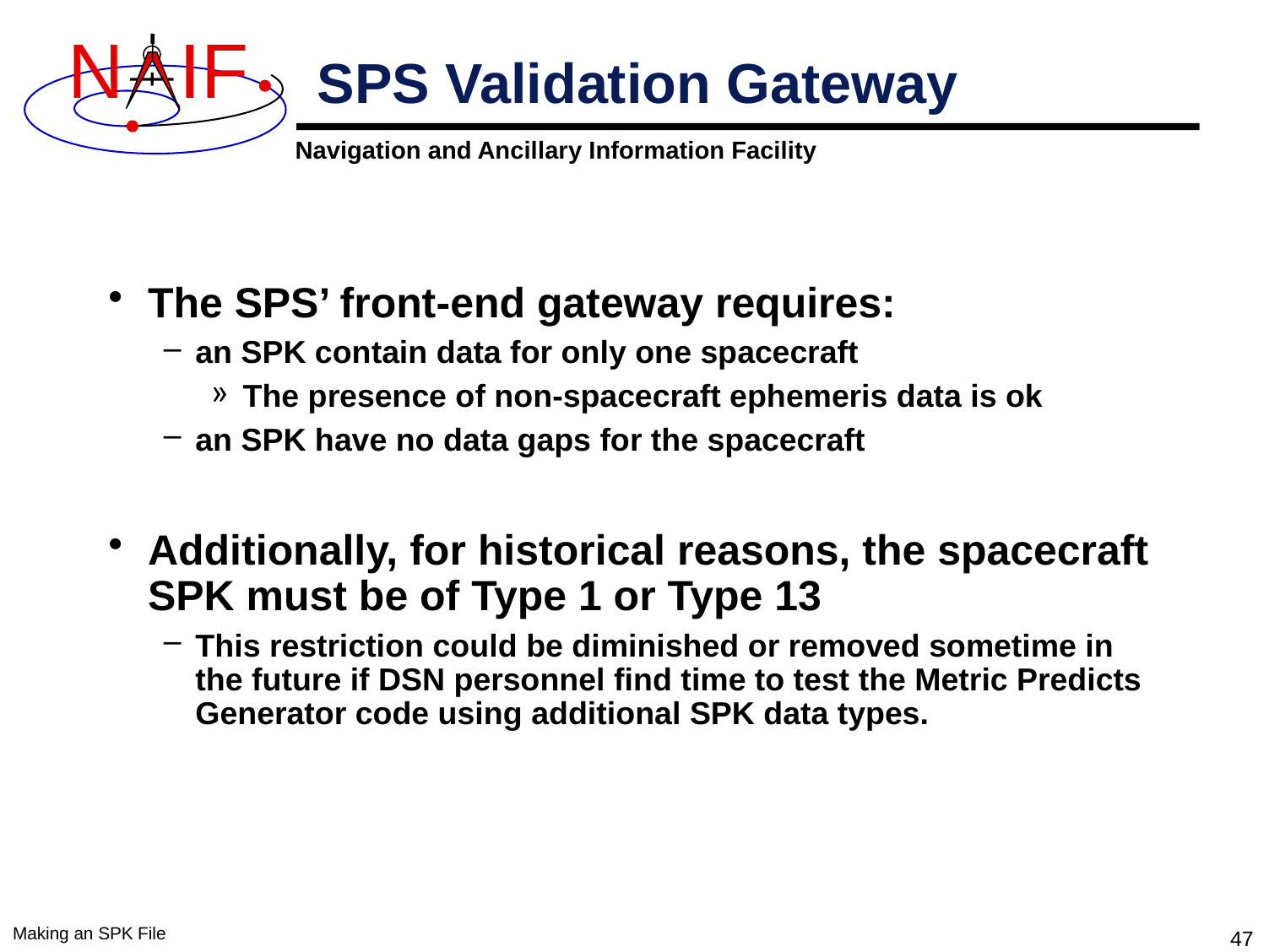

# SPS Validation Gateway
The SPS’ front-end gateway requires:
an SPK contain data for only one spacecraft
The presence of non-spacecraft ephemeris data is ok
an SPK have no data gaps for the spacecraft

Additionally, for historical reasons, the spacecraft SPK must be of Type 1 or Type 13
This restriction could be diminished or removed sometime in the future if DSN personnel find time to test the Metric Predicts Generator code using additional SPK data types.
Making an SPK File
47